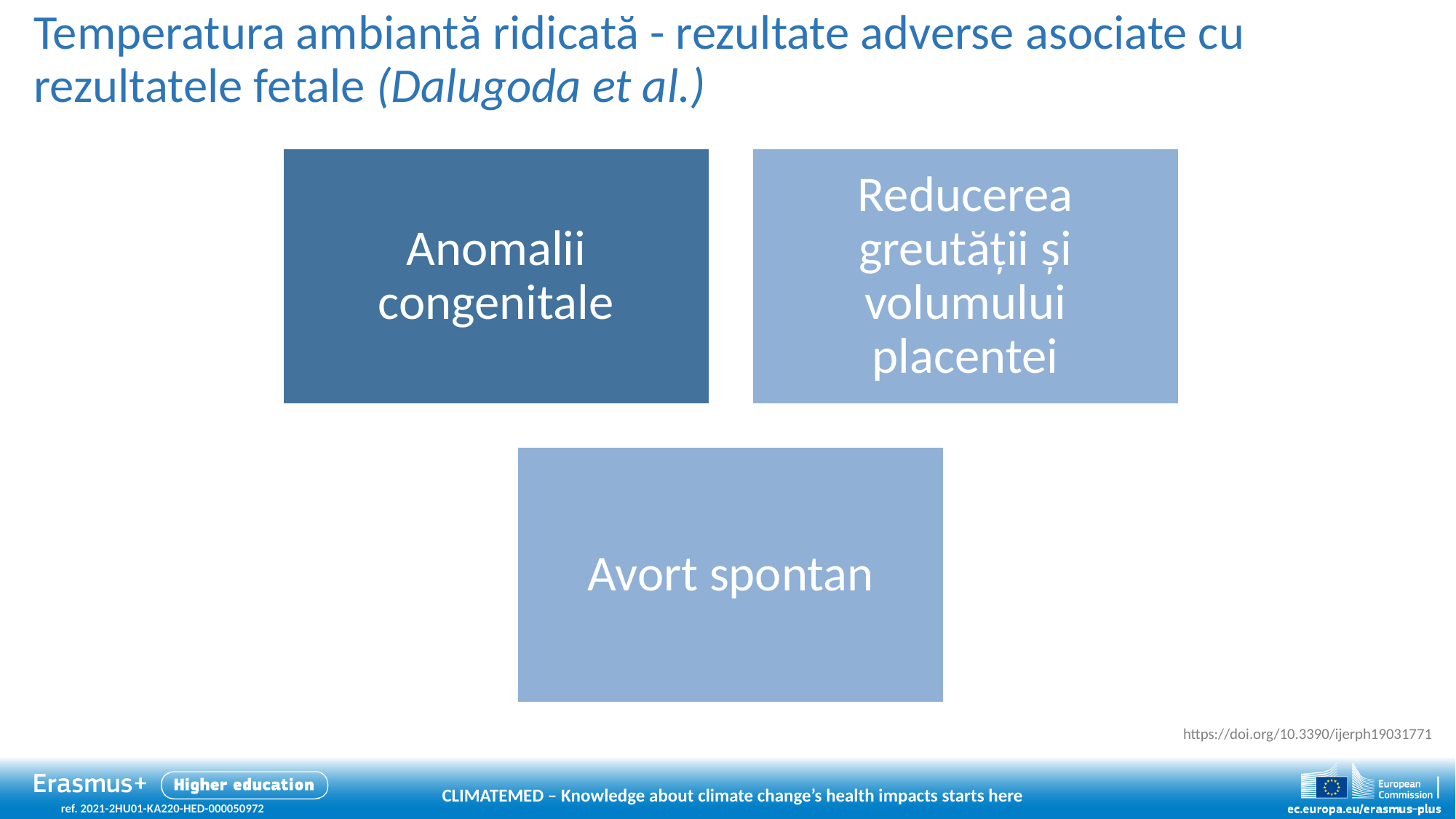

# Temperatura ambiantă ridicată - rezultate adverse asociate cu rezultatele fetale (Dalugoda et al.)
Anomalii congenitale
Reducerea greutății și volumului placentei
Avort spontan
https://doi.org/10.3390/ijerph19031771